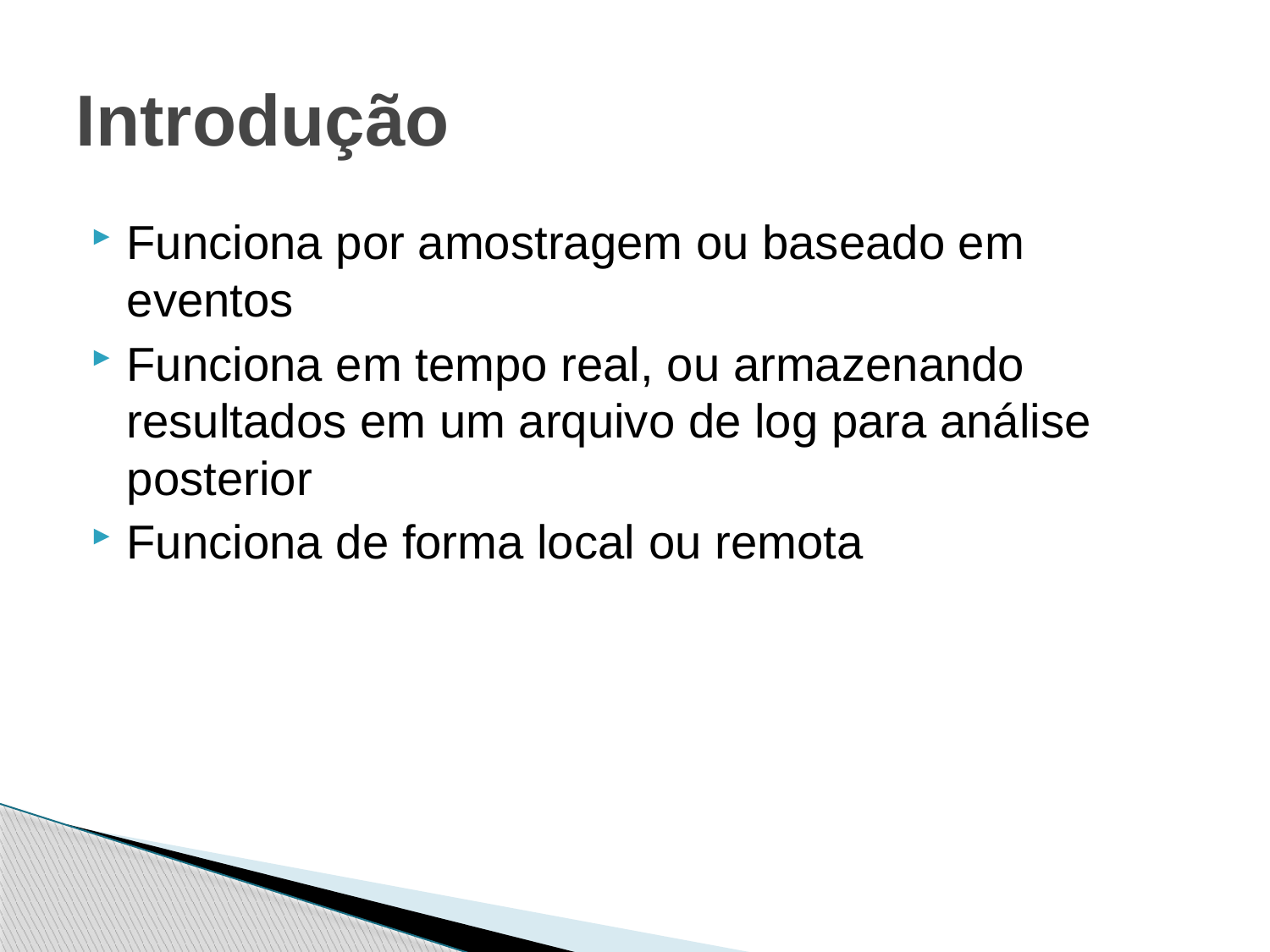

# Introdução
Funciona por amostragem ou baseado em eventos
Funciona em tempo real, ou armazenando resultados em um arquivo de log para análise posterior
Funciona de forma local ou remota